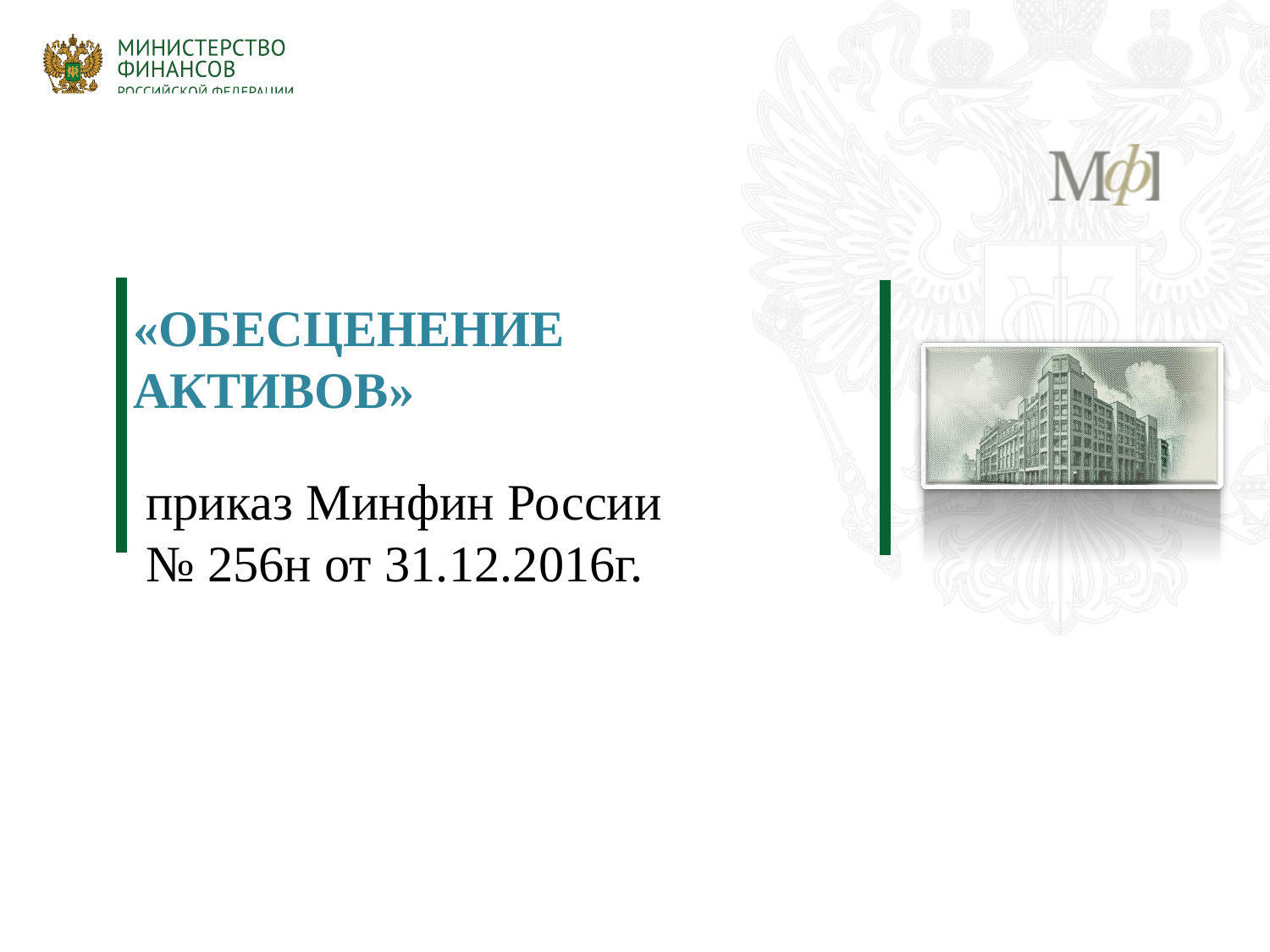

# «ОБЕСЦЕНЕНИЕ АКТИВОВ» приказ Минфин России № 256н от 31.12.2016г.